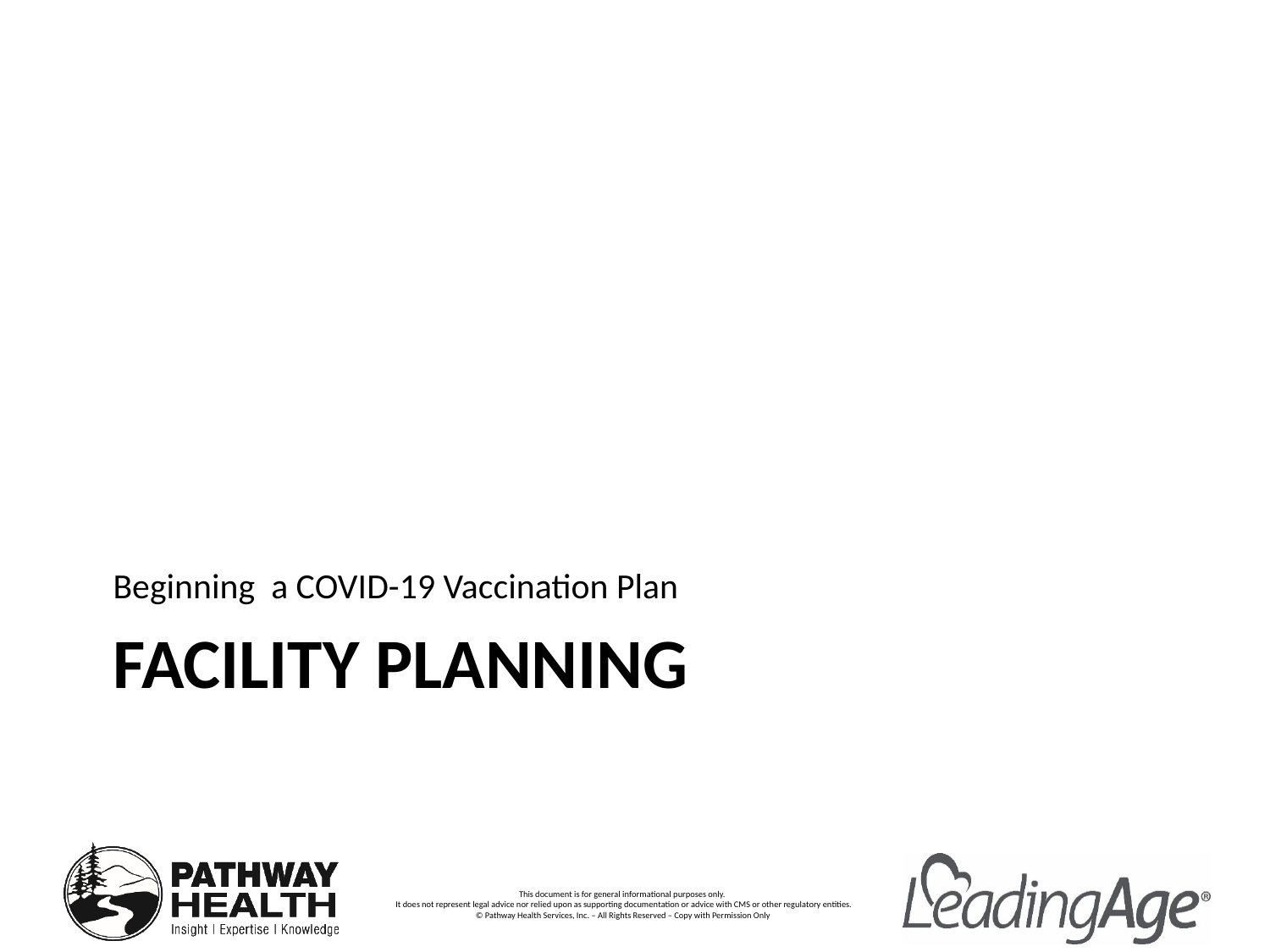

Beginning  a COVID-19 Vaccination Plan
# Facility Planning